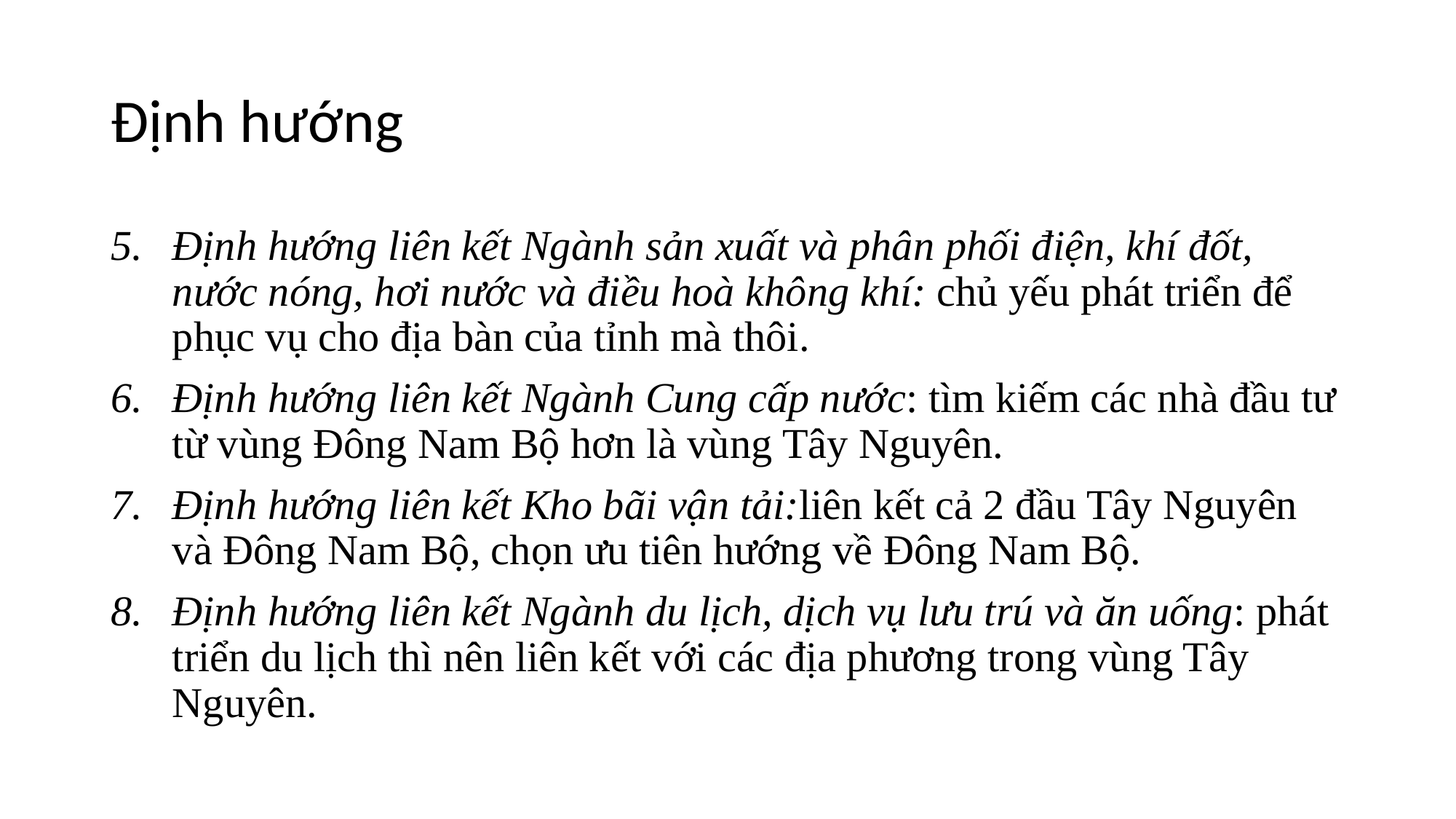

# Định hướng
Định hướng liên kết Ngành sản xuất và phân phối điện, khí đốt, nước nóng, hơi nước và điều hoà không khí: chủ yếu phát triển để phục vụ cho địa bàn của tỉnh mà thôi.
Định hướng liên kết Ngành Cung cấp nước: tìm kiếm các nhà đầu tư từ vùng Đông Nam Bộ hơn là vùng Tây Nguyên.
Định hướng liên kết Kho bãi vận tải:liên kết cả 2 đầu Tây Nguyên và Đông Nam Bộ, chọn ưu tiên hướng về Đông Nam Bộ.
Định hướng liên kết Ngành du lịch, dịch vụ lưu trú và ăn uống: phát triển du lịch thì nên liên kết với các địa phương trong vùng Tây Nguyên.